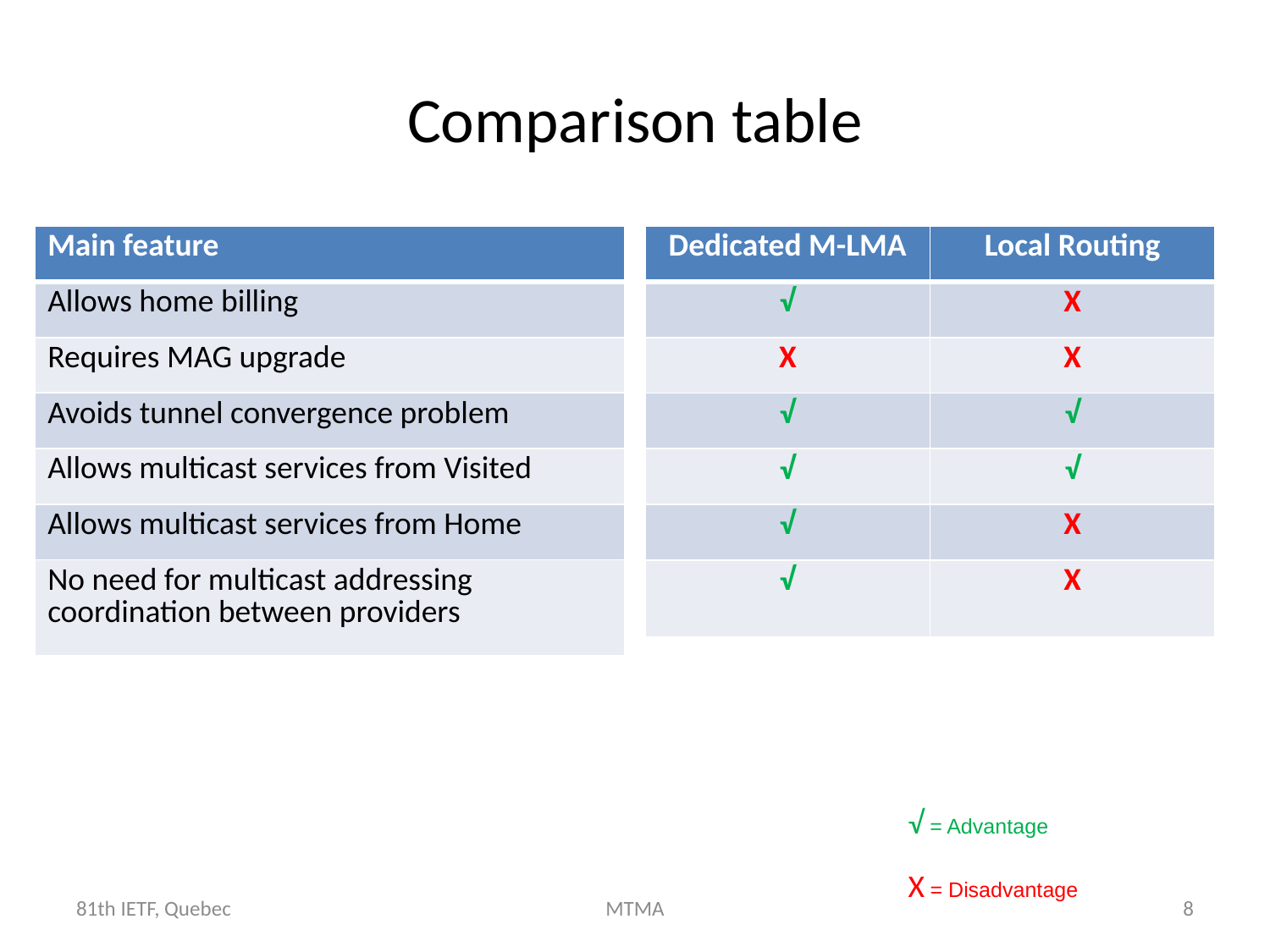

# Comparison table
| Main feature |
| --- |
| Allows home billing |
| Requires MAG upgrade |
| Avoids tunnel convergence problem |
| Allows multicast services from Visited |
| Allows multicast services from Home |
| No need for multicast addressing coordination between providers |
| Dedicated M-LMA | Local Routing |
| --- | --- |
| √ | X |
| X | X |
| √ | √ |
| √ | √ |
| √ | X |
| √ | X |
√ = Advantage

X = Disadvantage

81th IETF, Quebec
MTMA
8